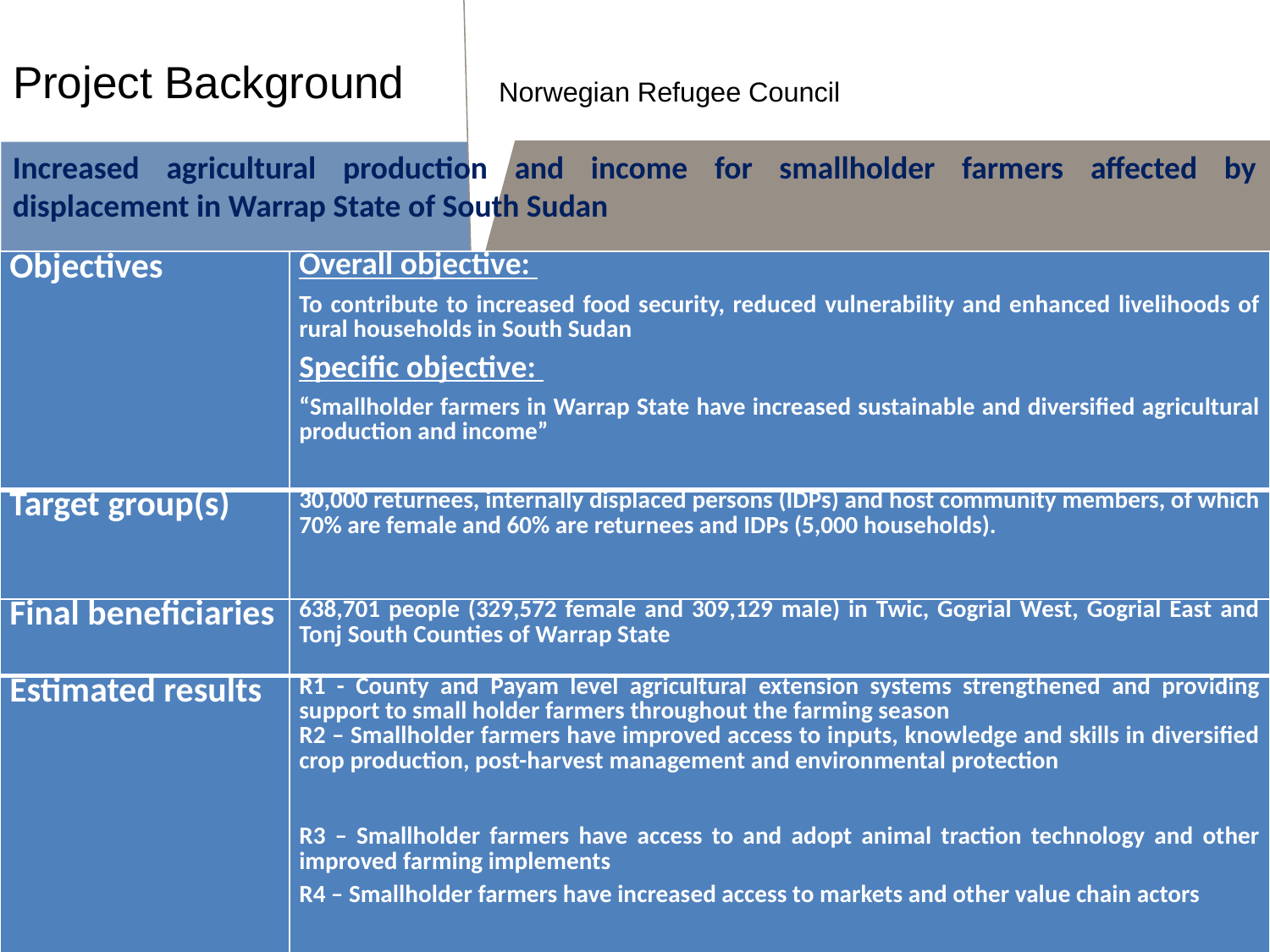

# NRC Norwegian Refugee Council

Project Background
Increased agricultural production and income for smallholder farmers affected by displacement in Warrap State of South Sudan
| Objectives | Overall objective: To contribute to increased food security, reduced vulnerability and enhanced livelihoods of rural households in South Sudan Specific objective: “Smallholder farmers in Warrap State have increased sustainable and diversified agricultural production and income” |
| --- | --- |
| Target group(s) | 30,000 returnees, internally displaced persons (IDPs) and host community members, of which 70% are female and 60% are returnees and IDPs (5,000 households). |
| Final beneficiaries | 638,701 people (329,572 female and 309,129 male) in Twic, Gogrial West, Gogrial East and Tonj South Counties of Warrap State |
| Estimated results | R1 - County and Payam level agricultural extension systems strengthened and providing support to small holder farmers throughout the farming season R2 – Smallholder farmers have improved access to inputs, knowledge and skills in diversified crop production, post-harvest management and environmental protection R3 – Smallholder farmers have access to and adopt animal traction technology and other improved farming implements R4 – Smallholder farmers have increased access to markets and other value chain actors |